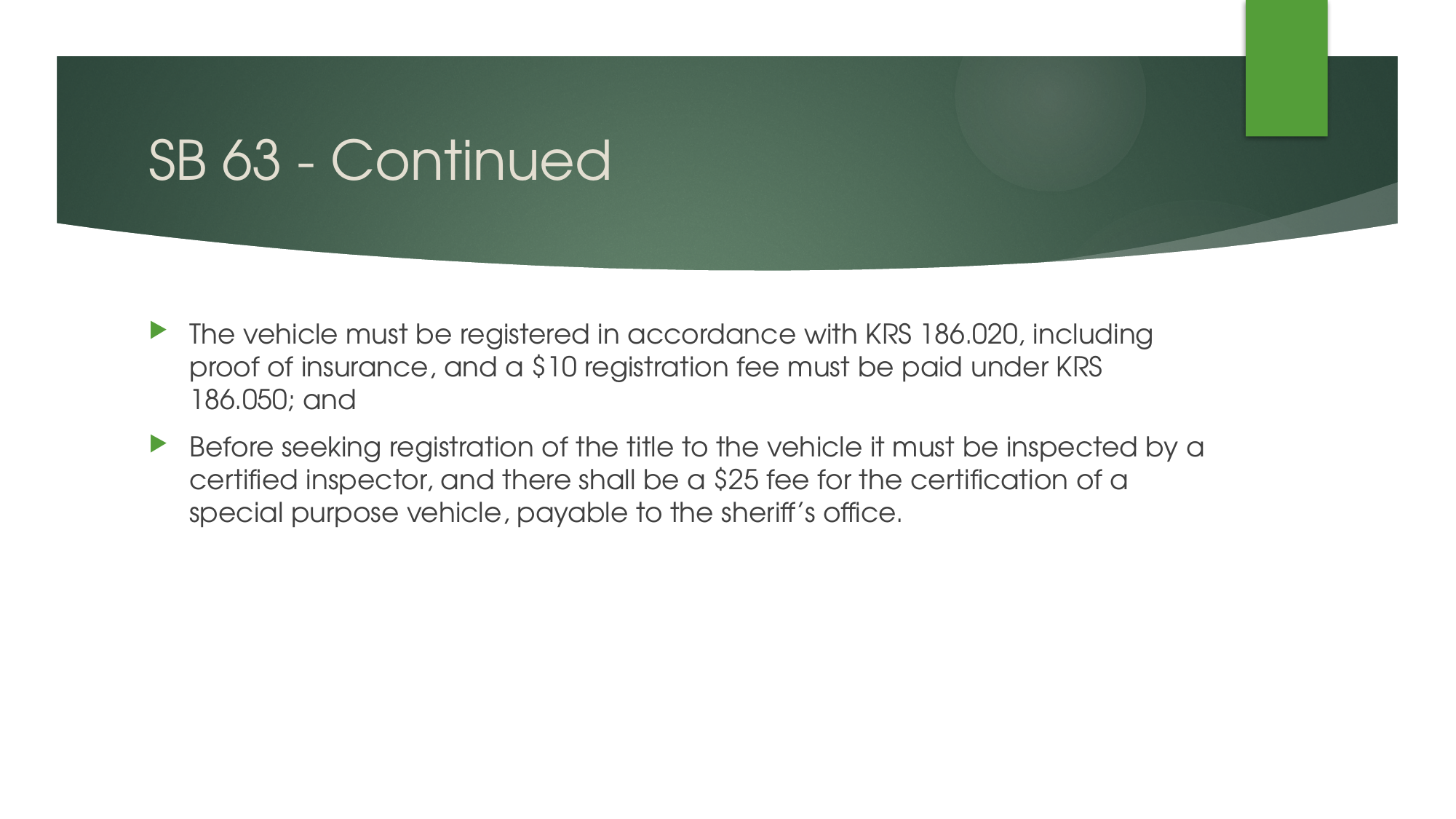

# SB 63 - Continued
The vehicle must be registered in accordance with KRS 186.020, including proof of insurance, and a $10 registration fee must be paid under KRS 186.050; and
Before seeking registration of the title to the vehicle it must be inspected by a certified inspector, and there shall be a $25 fee for the certification of a special purpose vehicle, payable to the sheriff’s office.